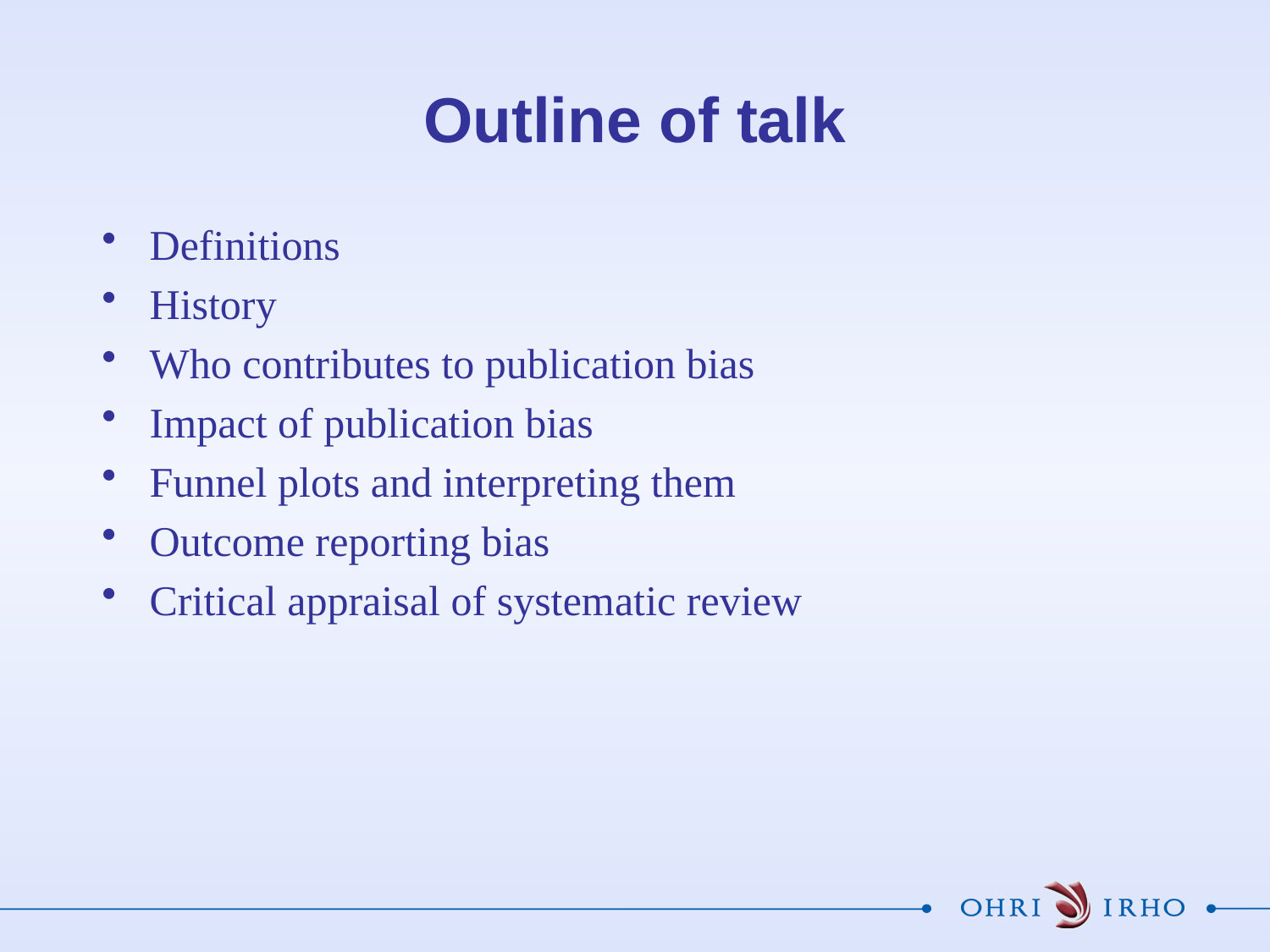

# Outline of talk
Definitions
History
Who contributes to publication bias
Impact of publication bias
Funnel plots and interpreting them
Outcome reporting bias
Critical appraisal of systematic review